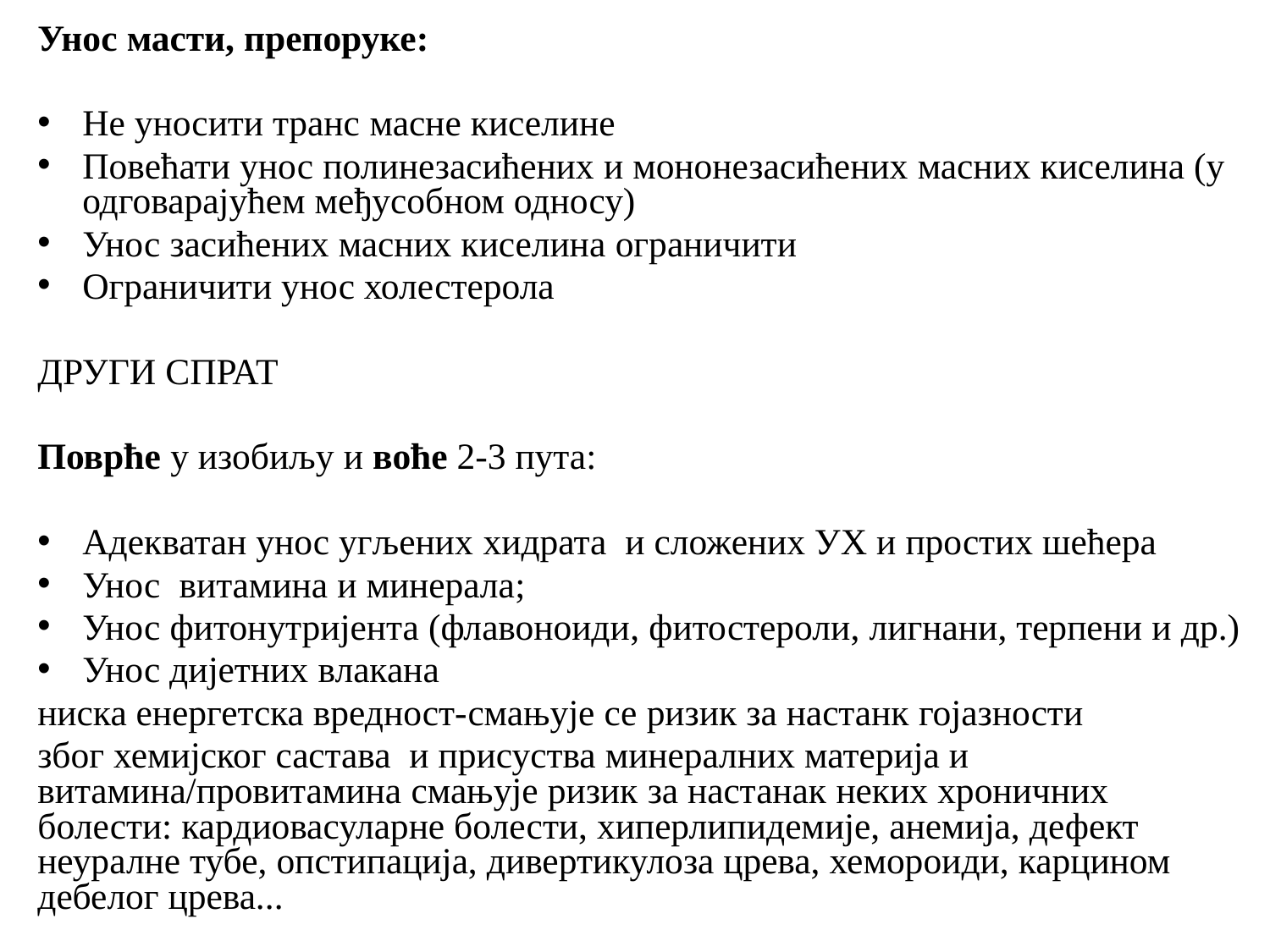

Унос масти, препоруке:

Не уносити транс масне киселине
Повећати унос полинезасићених и мононезасићених масних киселина (у одговарајућем међусобном односу)
Унос засићених масних киселина ограничити
Ограничити унос холестерола

ДРУГИ СПРАТ

Поврће у изобиљу и воће 2-3 пута:

Адекватан унос угљених хидрата  и сложених УХ и простих шећера
Унос  витамина и минерала;
Унос фитонутријента (флавоноиди, фитостероли, лигнани, терпени и др.)
Унос дијетних влакана
ниска енергетска вредност-смањује се ризик за настанк гојазности
због хемијског састава  и присуства минералних материја и витамина/провитамина смањује ризик за настанак неких хроничних болести: кардиовасуларне болести, хиперлипидемије, анемија, дефект неуралне тубе, опстипација, дивертикулоза црева, хемороиди, карцином дебелог црева...